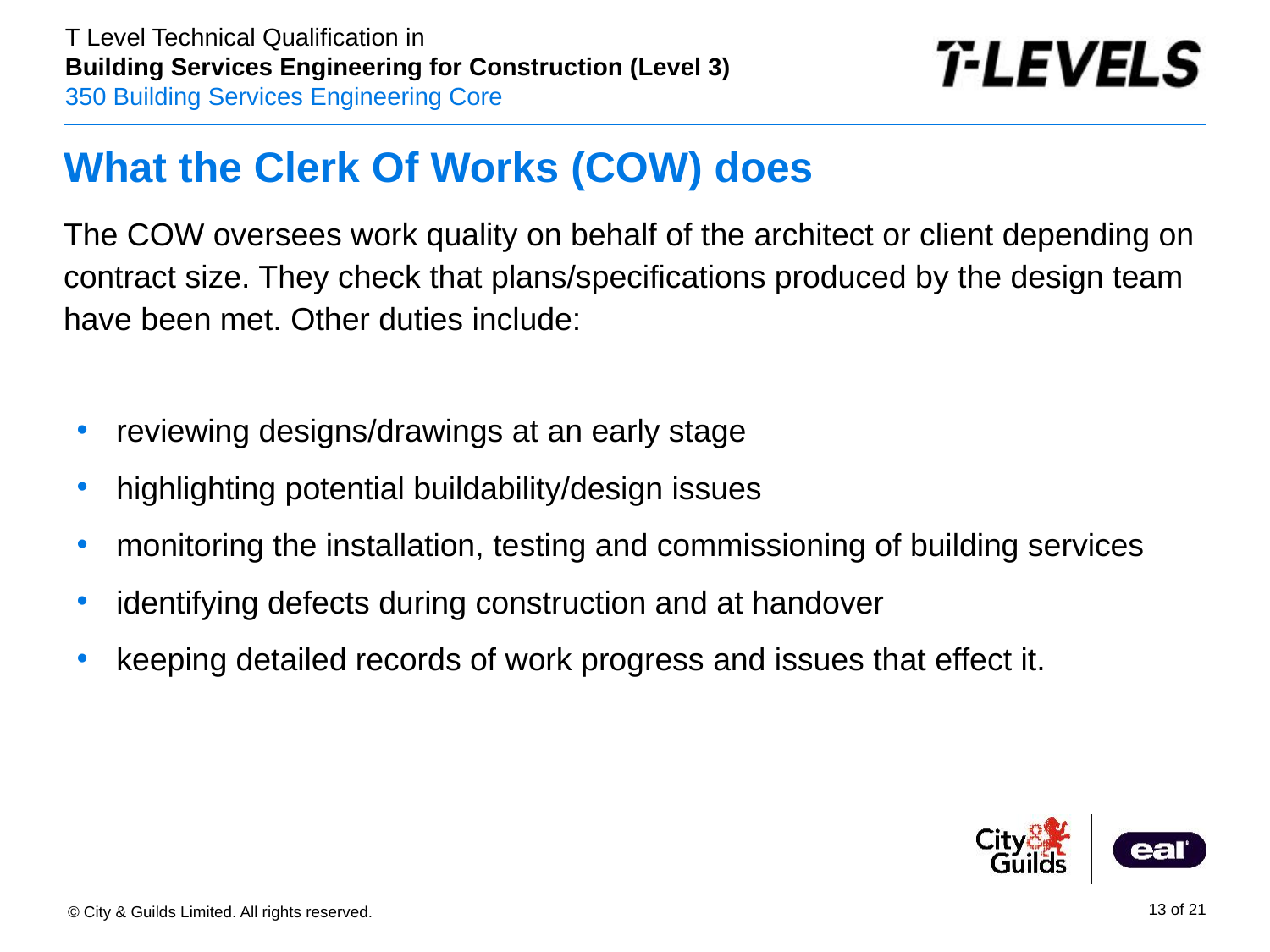

# What the Clerk Of Works (COW) does
The COW oversees work quality on behalf of the architect or client depending on contract size. They check that plans/specifications produced by the design team have been met. Other duties include:
reviewing designs/drawings at an early stage
highlighting potential buildability/design issues
monitoring the installation, testing and commissioning of building services
identifying defects during construction and at handover
keeping detailed records of work progress and issues that effect it.